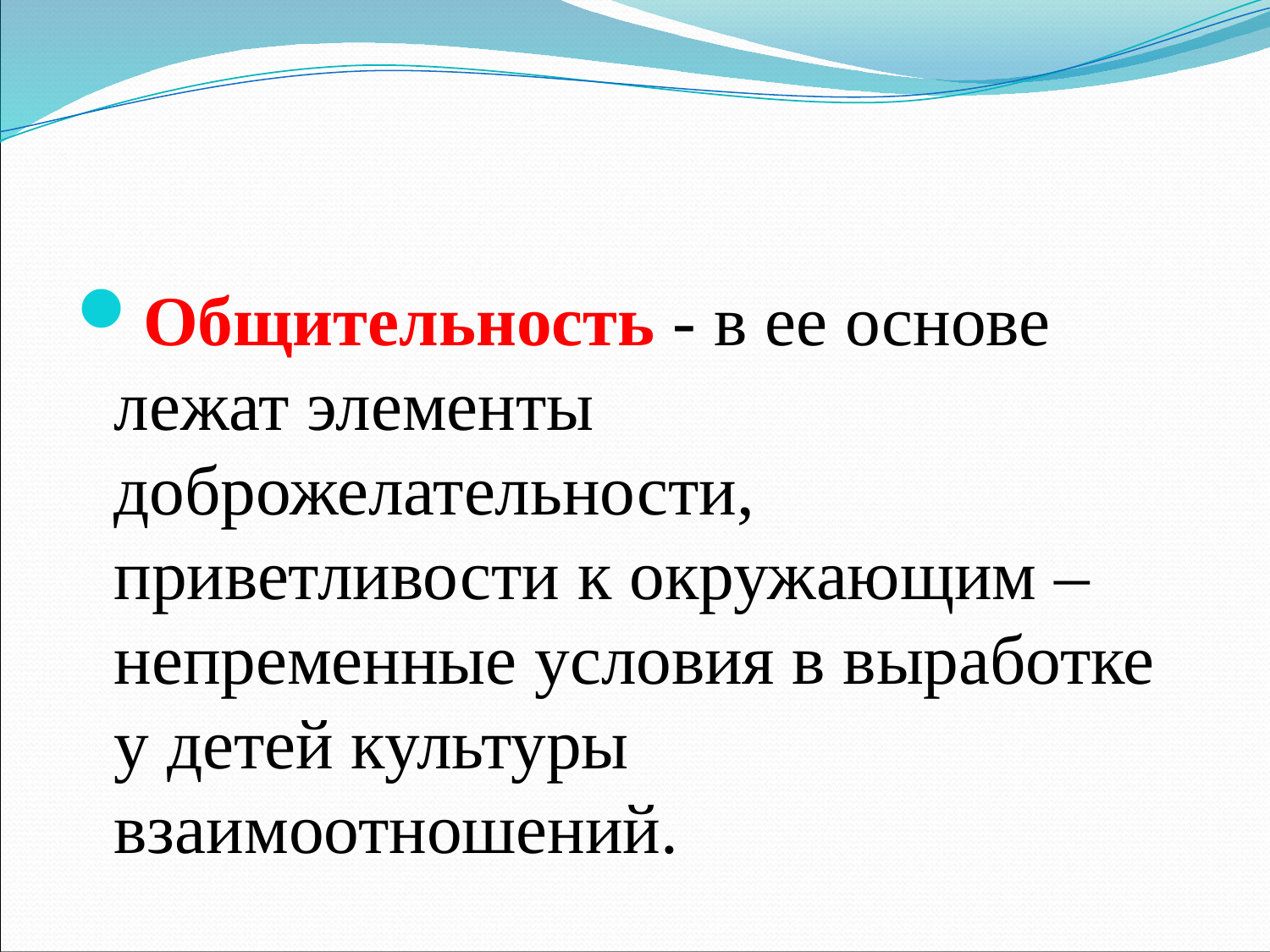

#
Общительность - в ее основе лежат элементы доброжелательности, приветливости к окружающим – непременные условия в выработке у детей культуры взаимоотношений.